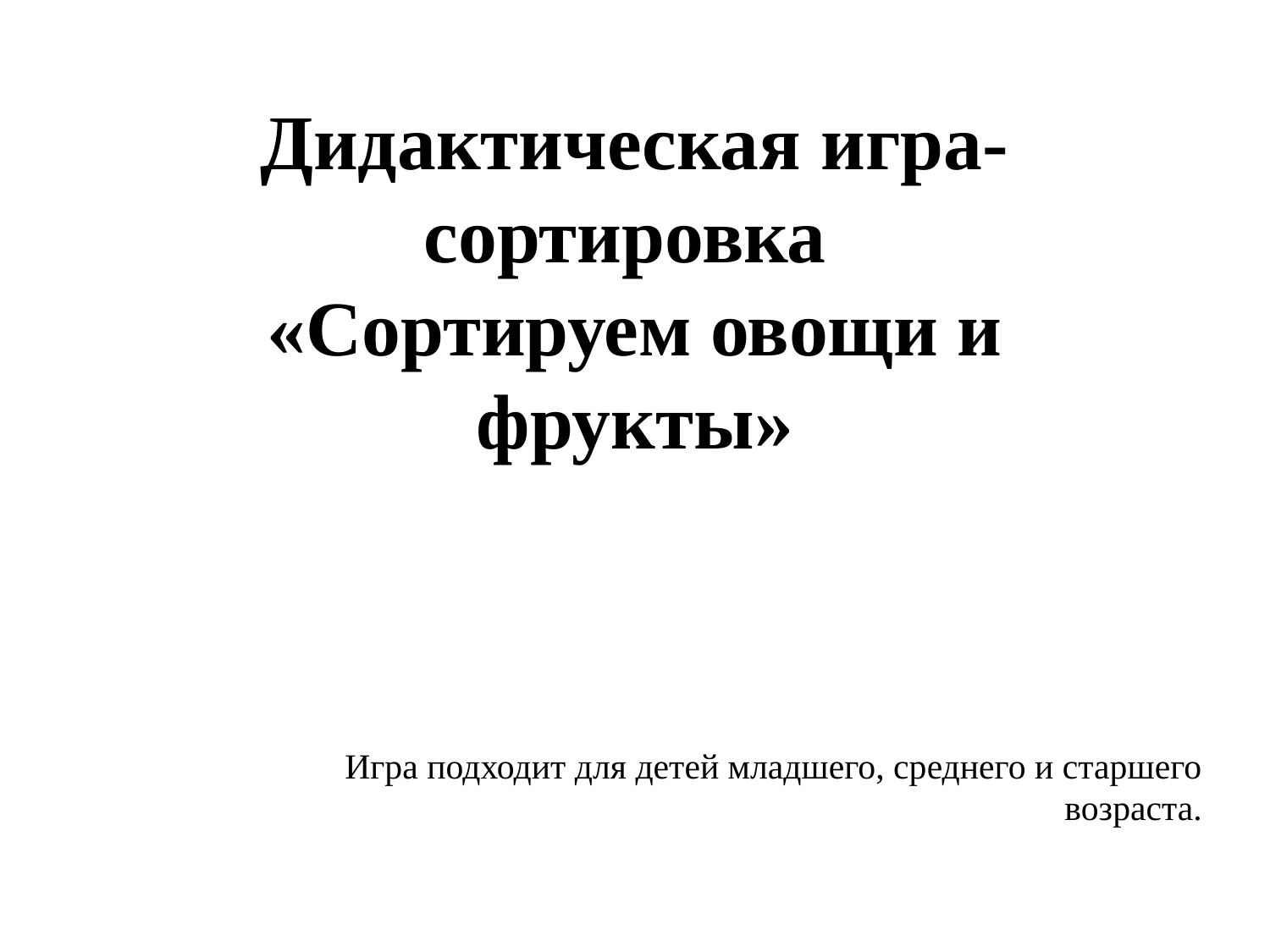

# Дидактическая игра-сортировка «Сортируем овощи и фрукты»

Игра подходит для детей младшего, среднего и старшего возраста.